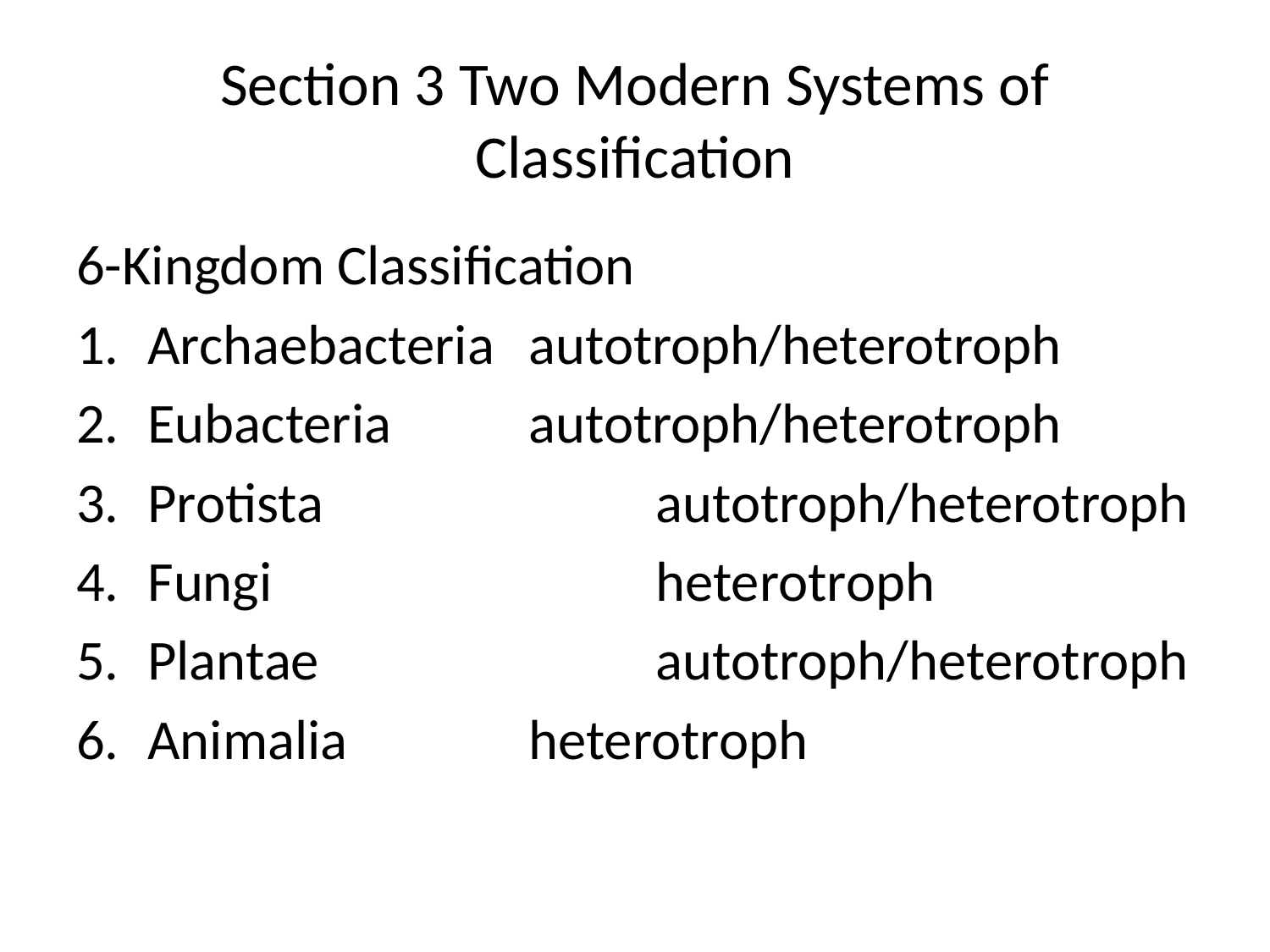

# Section 3 Two Modern Systems of Classification
6-Kingdom Classification
Archaebacteria	autotroph/heterotroph
Eubacteria		autotroph/heterotroph
Protista			autotroph/heterotroph
Fungi 			heterotroph
Plantae			autotroph/heterotroph
Animalia		heterotroph